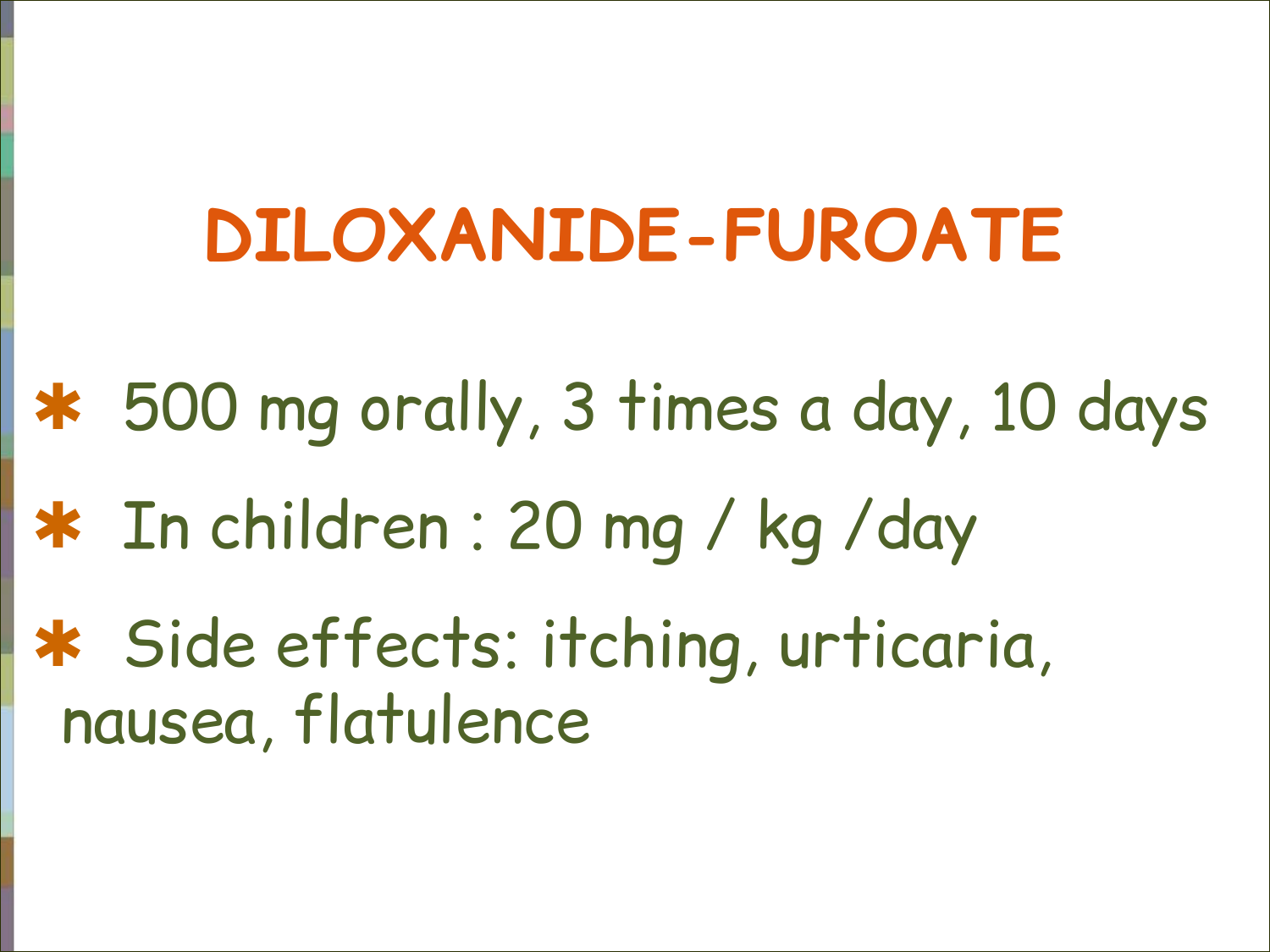

DILOXANIDE-FUROATE

 ✱  500 mg orally, 3 times a day, 10 days

 ✱  In children : 20 mg / kg /day

 ✱  Side effects: itching, urticaria, nausea, flatulence

#